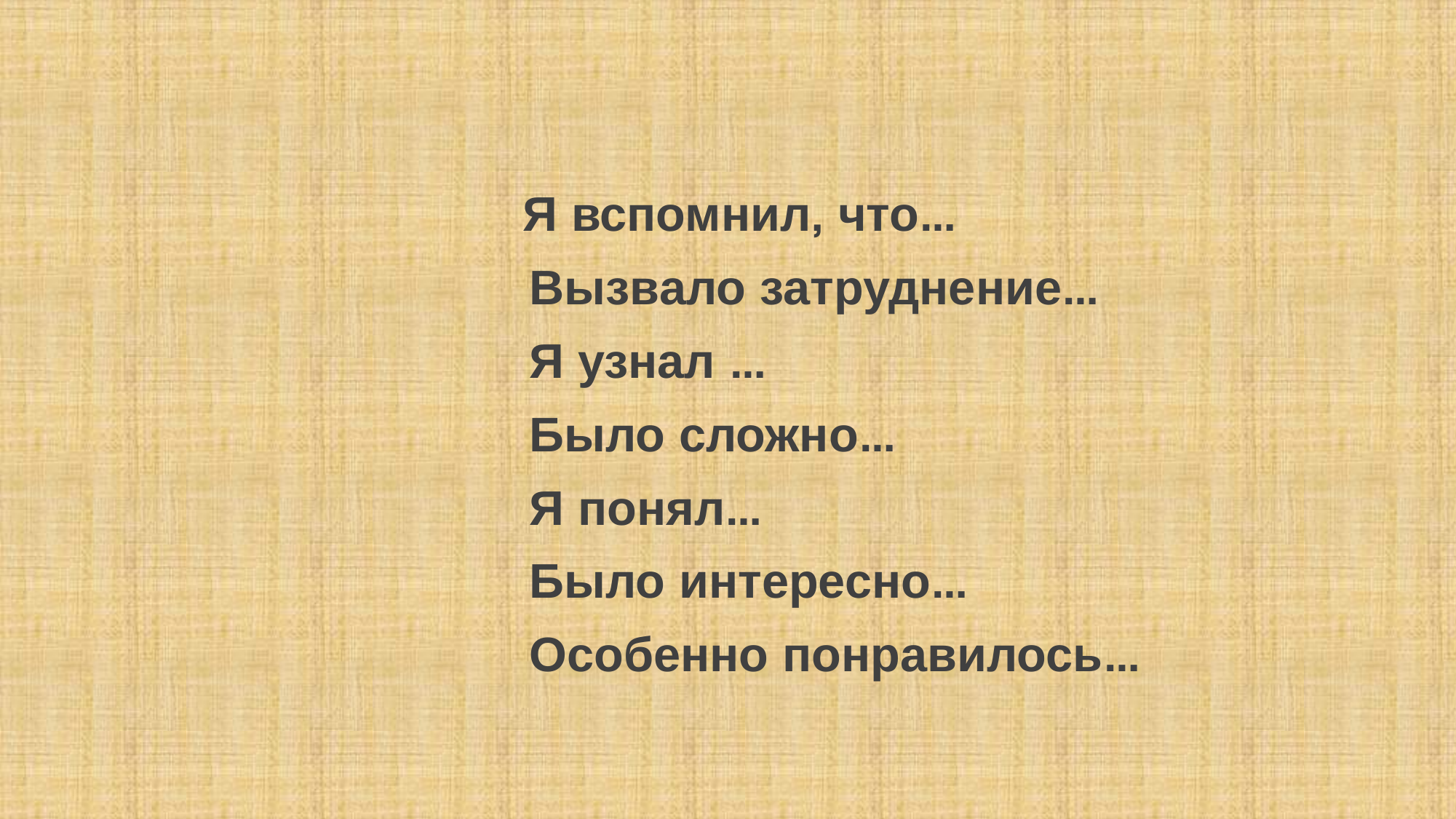

Я вспомнил, что…
                                      Вызвало затруднение…
                                      Я узнал …
                                      Было сложно…
                                      Я понял…
                                      Было интересно…
                                      Особенно понравилось…